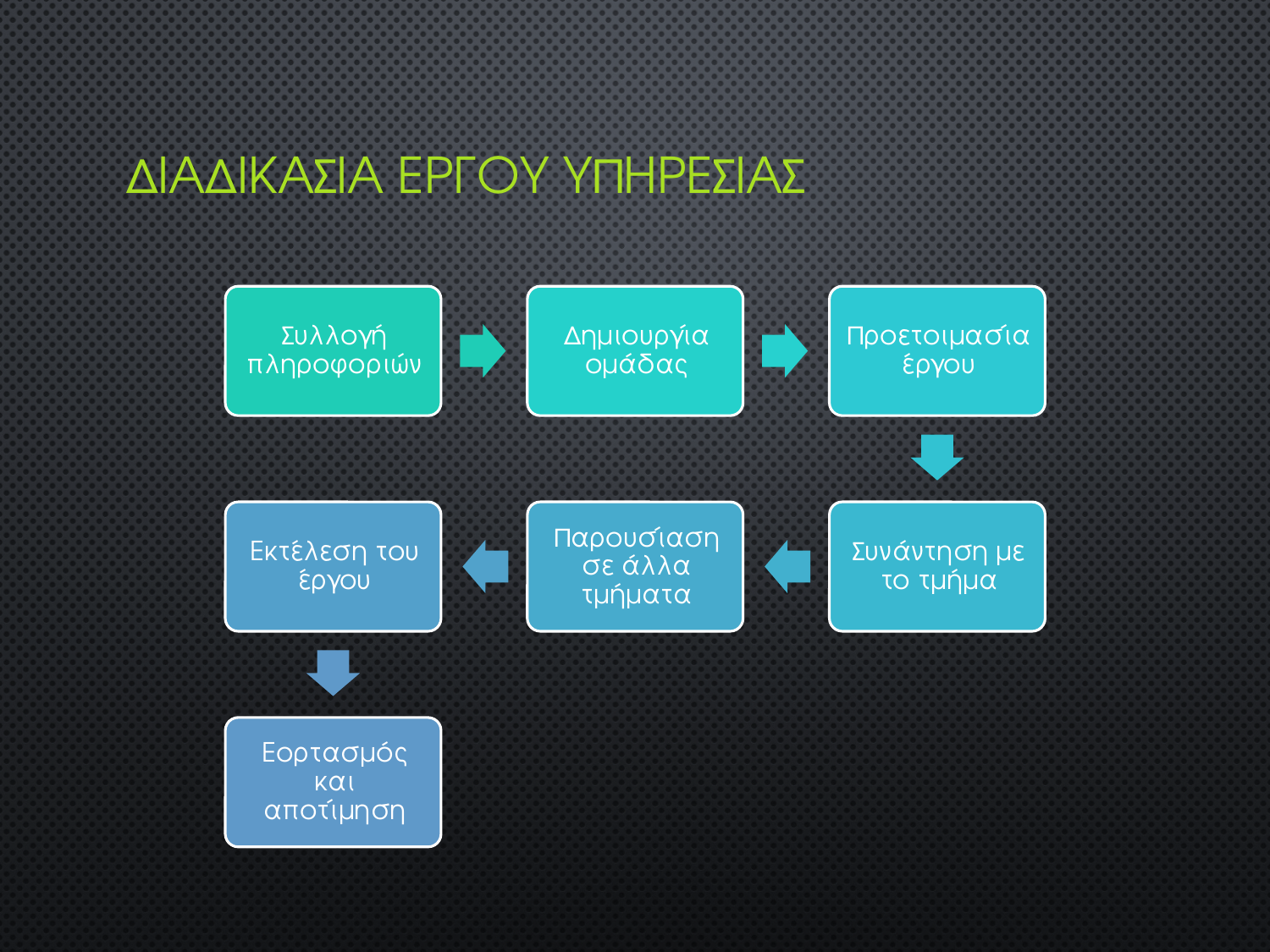

# ΔΙΑΔΙΚΑΣΙΑ ΕΡΓΟΥ ΥΠΗΡΕΣΙΑΣ
Συλλογή πληροφοριών

Δημιουργία ομάδας

Προετοιμασία έργου

Συνάντηση με το τμήμα

Παρουσίαση σε άλλα τμήματα

Εκτέλεση του έργου

Εορτασμός και αποτίμηση